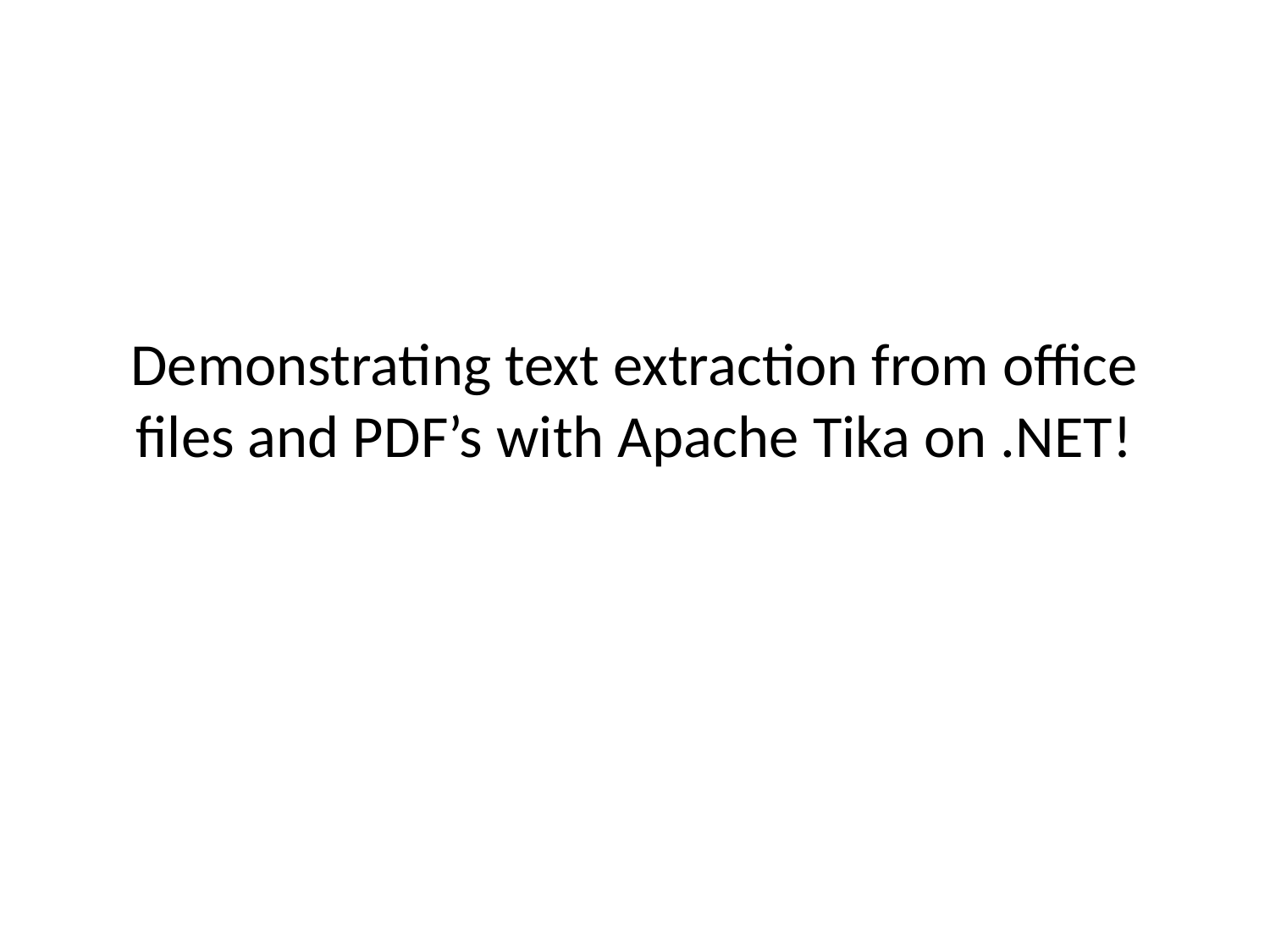

# Demonstrating text extraction from office files and PDF’s with Apache Tika on .NET!